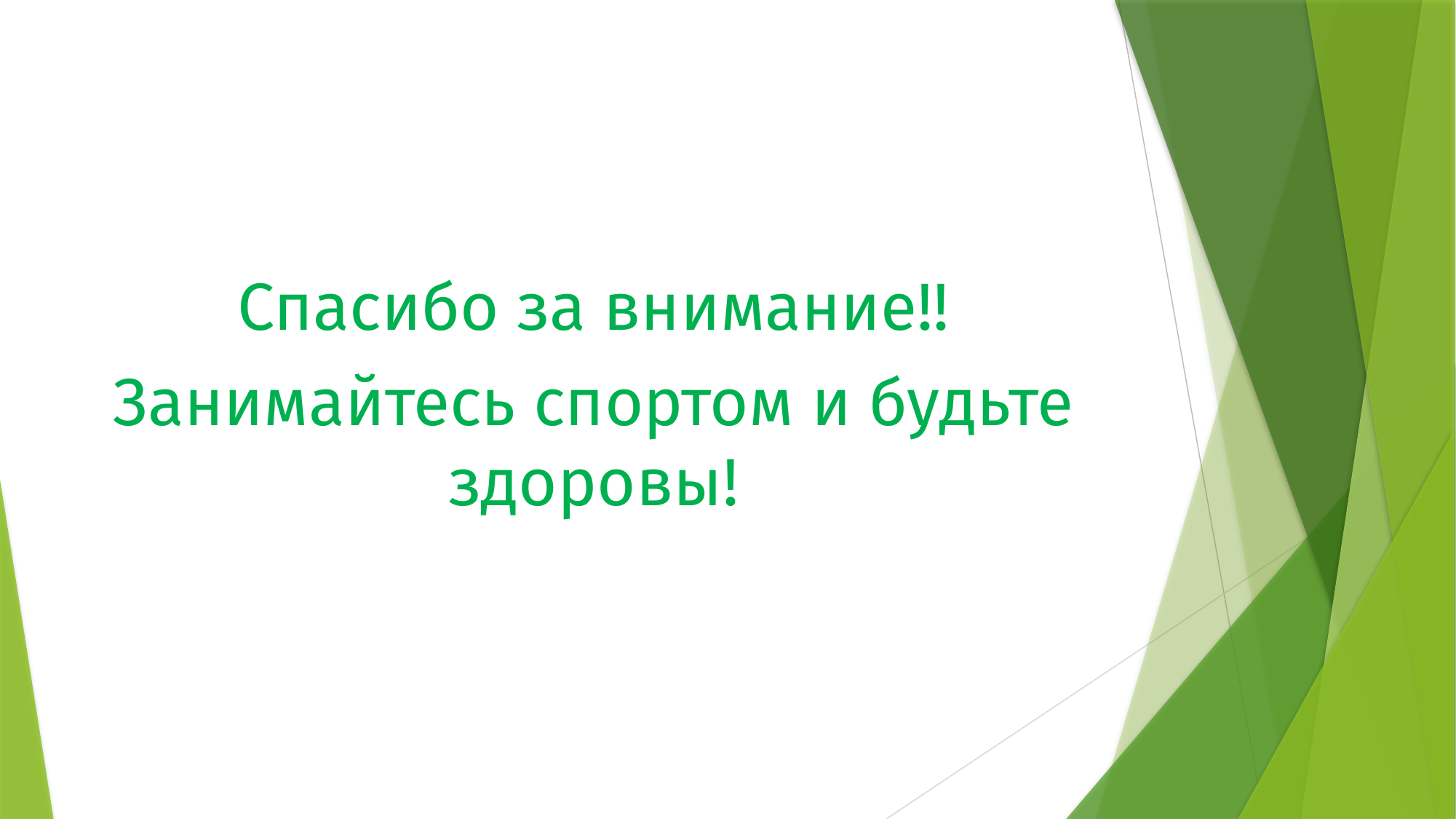

Спасибо за внимание!!
Занимайтесь спортом и будьте здоровы!